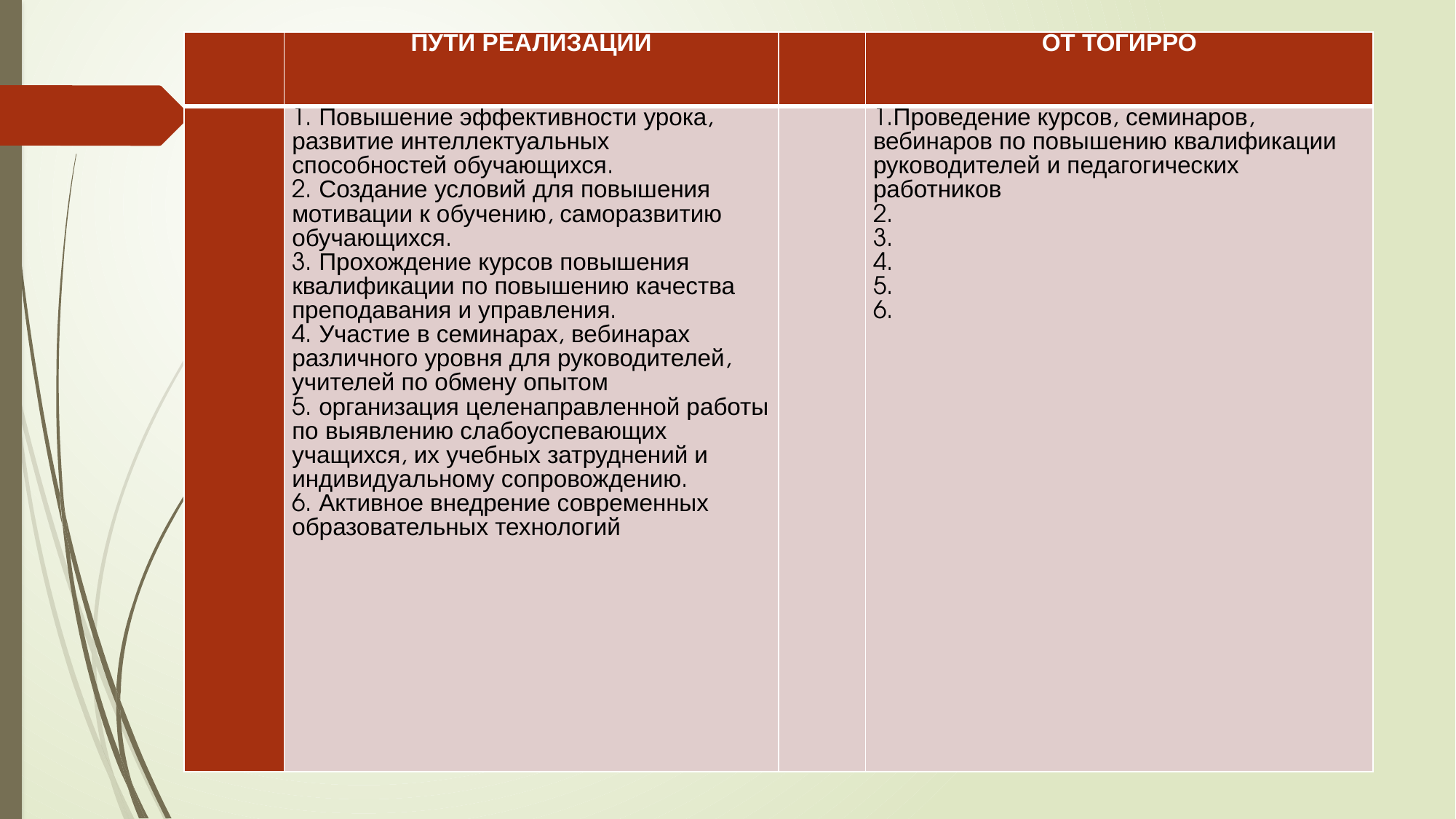

|  | ПУТИ РЕАЛИЗАЦИИ |  | ОТ ТОГИРРО |
| --- | --- | --- | --- |
|  | 1. Повышение эффективности урока, развитие интеллектуальных способностей обучающихся. 2. Создание условий для повышения мотивации к обучению, саморазвитию обучающихся. 3. Прохождение курсов повышения квалификации по повышению качества преподавания и управления. 4. Участие в семинарах, вебинарах различного уровня для руководителей, учителей по обмену опытом 5. организация целенаправленной работы по выявлению слабоуспевающих учащихся, их учебных затруднений и индивидуальному сопровождению. 6. Активное внедрение современных образовательных технологий |  | 1.Проведение курсов, семинаров, вебинаров по повышению квалификации руководителей и педагогических работников 2. 3. 4. 5. 6. |